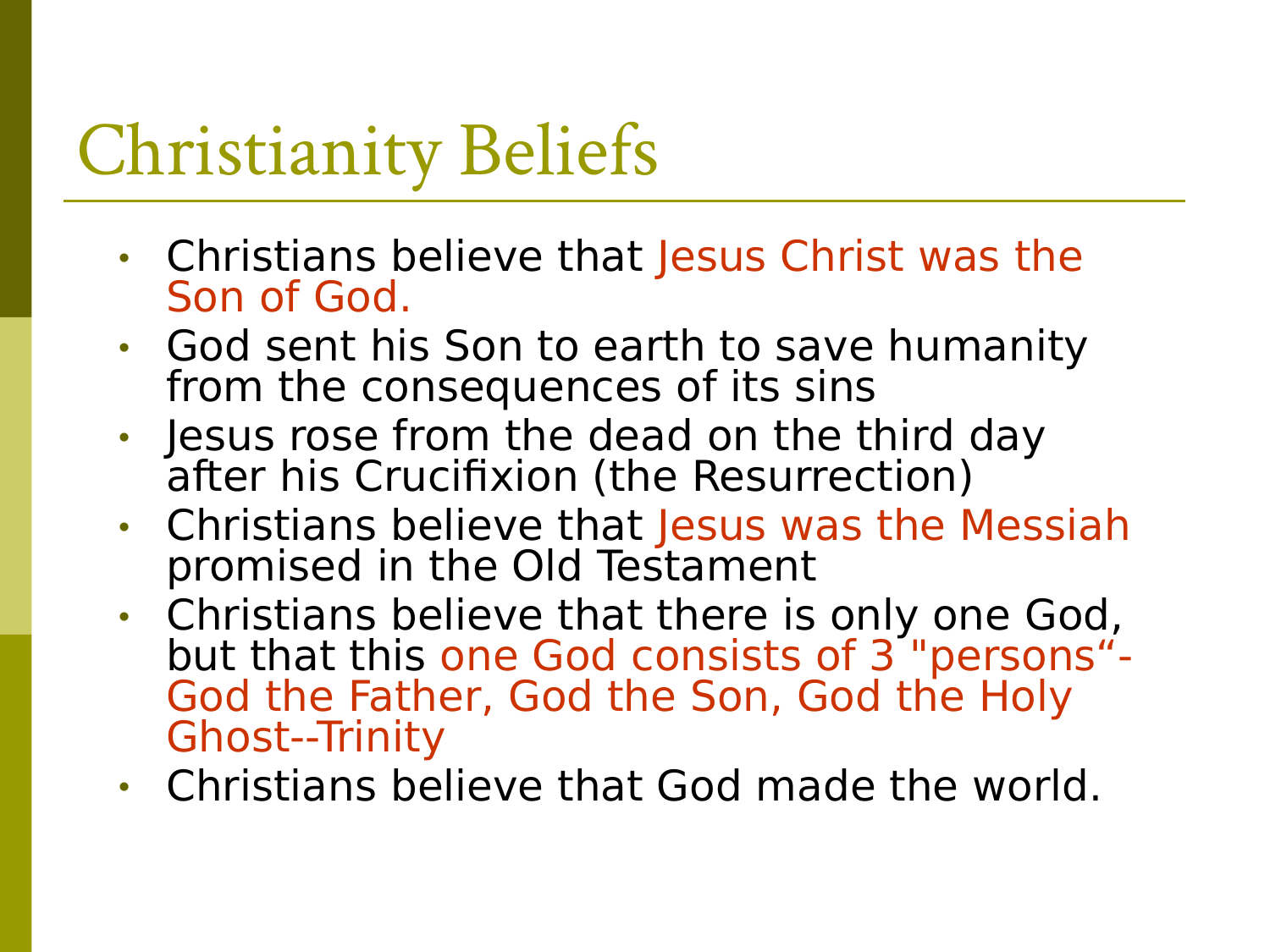

# Christianity Beliefs
Christians believe that Jesus Christ was the Son of God.
God sent his Son to earth to save humanity from the consequences of its sins
Jesus rose from the dead on the third day after his Crucifixion (the Resurrection)
Christians believe that Jesus was the Messiah promised in the Old Testament
Christians believe that there is only one God, but that this one God consists of 3 "persons“-God the Father, God the Son, God the Holy Ghost--Trinity
Christians believe that God made the world.